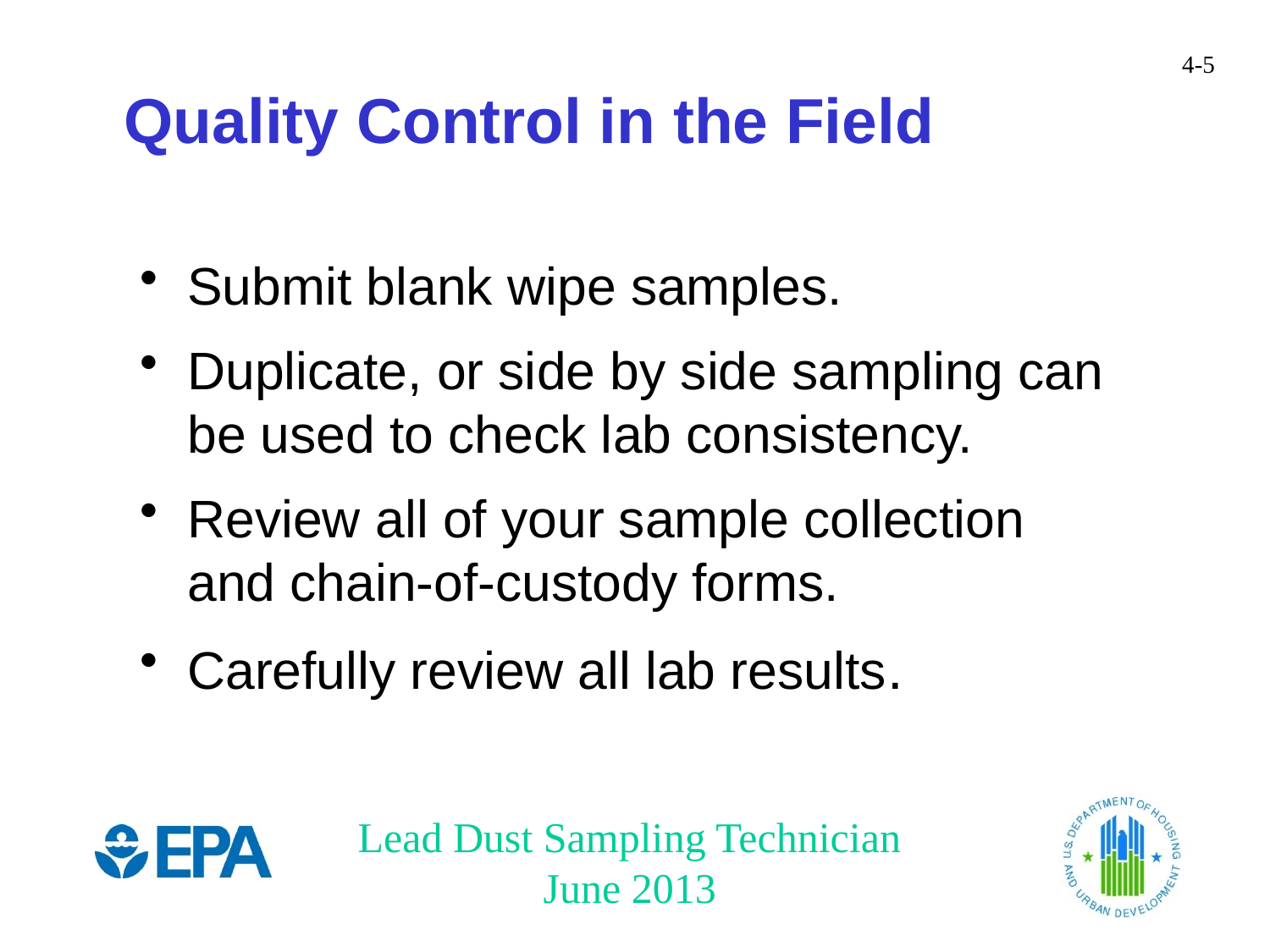

# Quality Control in the Field
Submit blank wipe samples.
Duplicate, or side by side sampling can be used to check lab consistency.
Review all of your sample collection and chain-of-custody forms.
Carefully review all lab results.